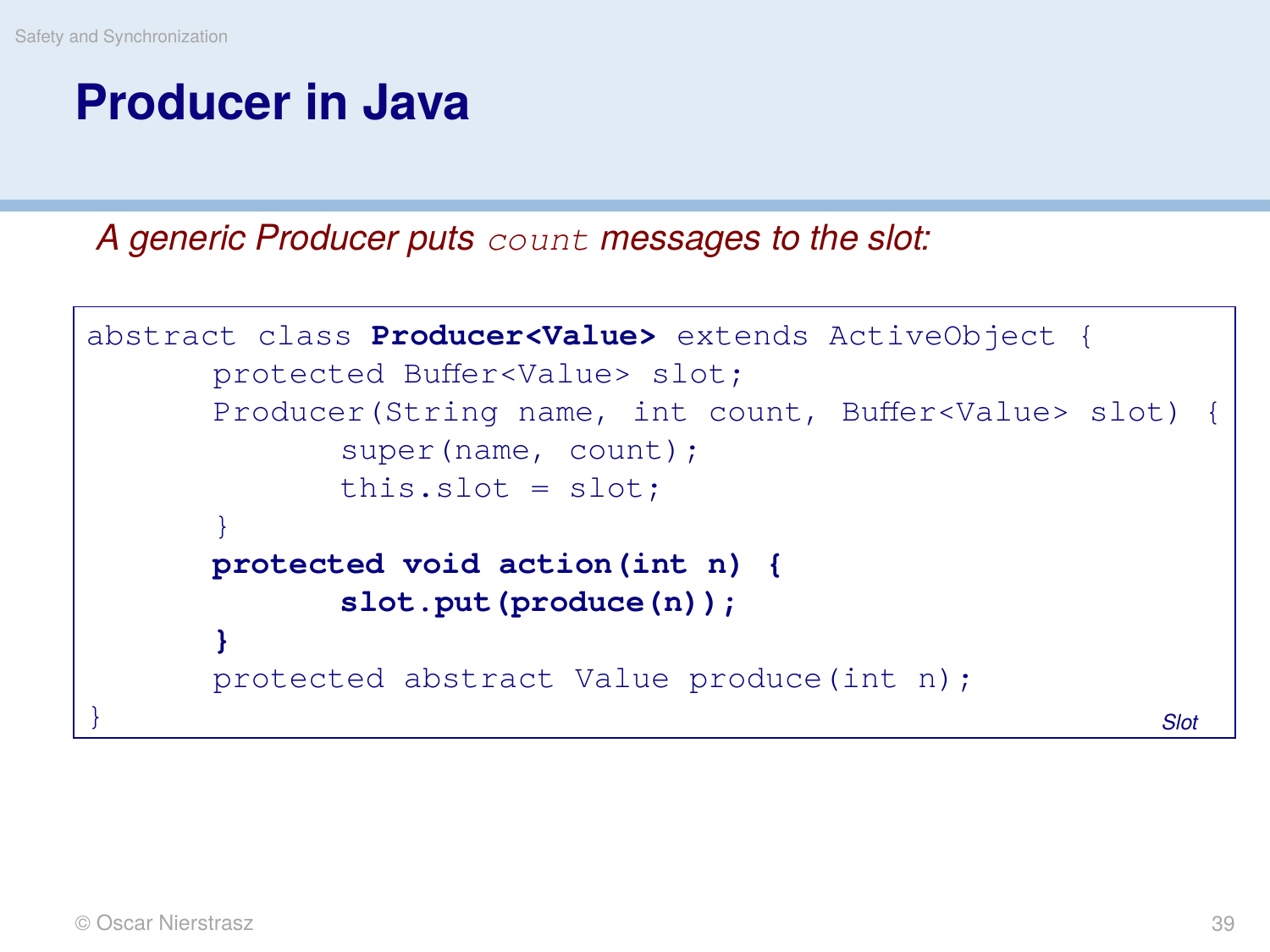

Safety and Synchronization
# Producer in Java
A generic Producer puts count messages to the slot:
abstract class Producer<Value> extends ActiveObject {
	protected Buffer<Value> slot;
	Producer(String name, int count, Buffer<Value> slot) {
		super(name, count);
		this.slot = slot;
	}
	protected void action(int n) {
		slot.put(produce(n));
	}
	protected abstract Value produce(int n);
}
Slot
© Oscar Nierstrasz
39